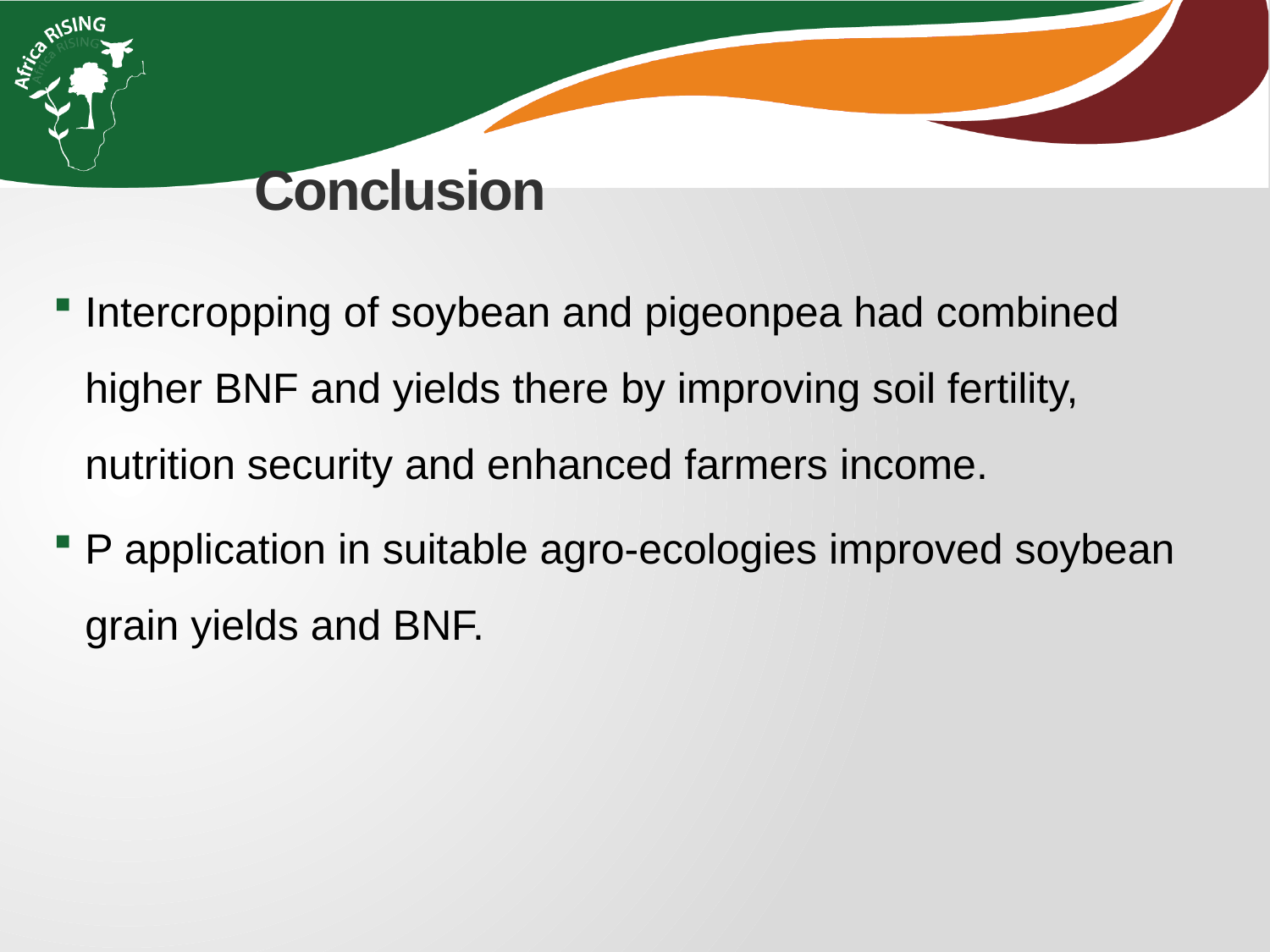

# Conclusion
Intercropping of soybean and pigeonpea had combined higher BNF and yields there by improving soil fertility, nutrition security and enhanced farmers income.
P application in suitable agro-ecologies improved soybean grain yields and BNF.